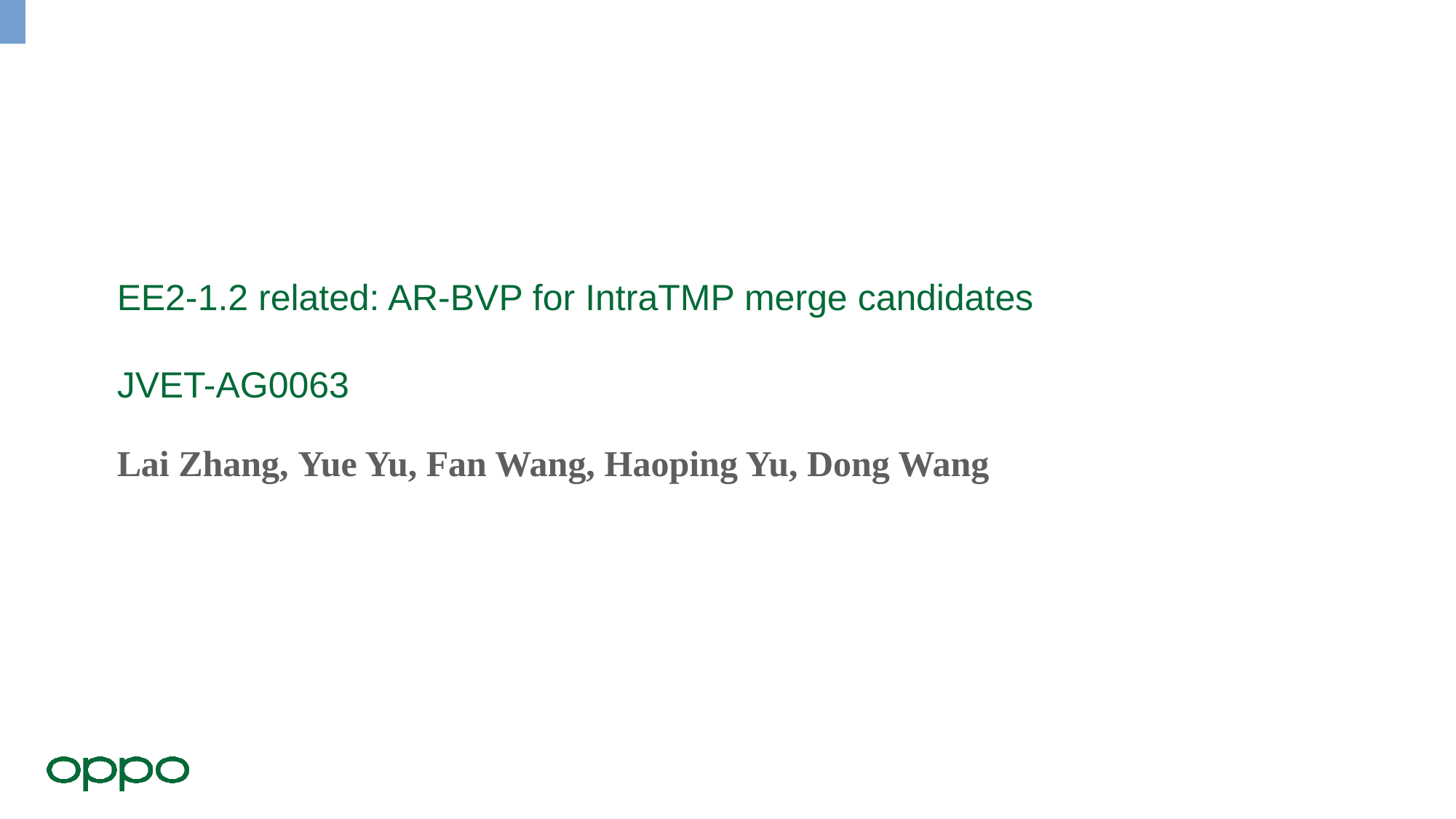

# EE2-1.2 related: AR-BVP for IntraTMP merge candidates JVET-AG0063
Lai Zhang, Yue Yu, Fan Wang, Haoping Yu, Dong Wang